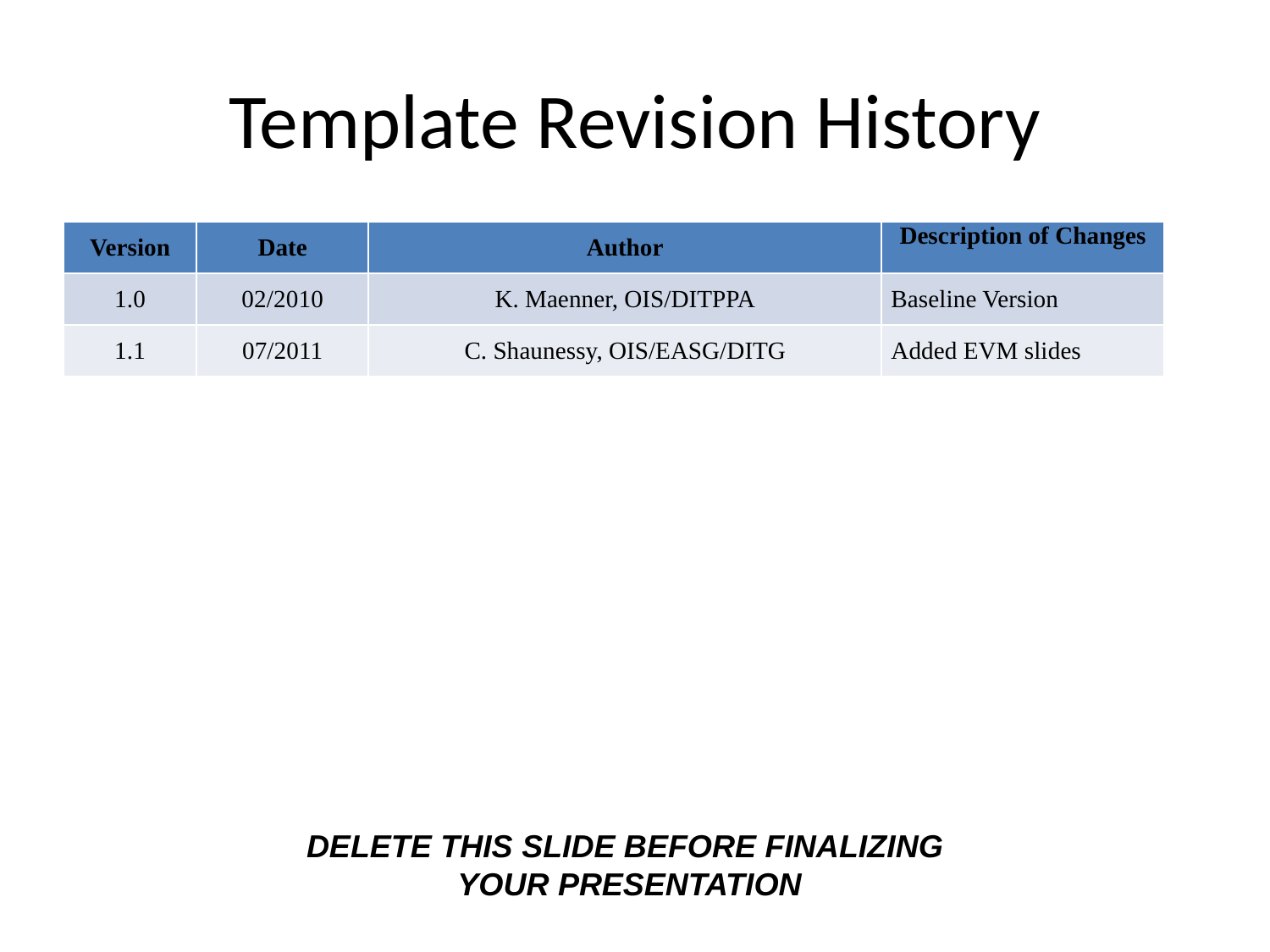

# Template Revision History
| Version | Date | Author | Description of Changes |
| --- | --- | --- | --- |
| 1.0 | 02/2010 | K. Maenner, OIS/DITPPA | Baseline Version |
| 1.1 | 07/2011 | C. Shaunessy, OIS/EASG/DITG | Added EVM slides |
DELETE THIS SLIDE BEFORE FINALIZING
YOUR PRESENTATION